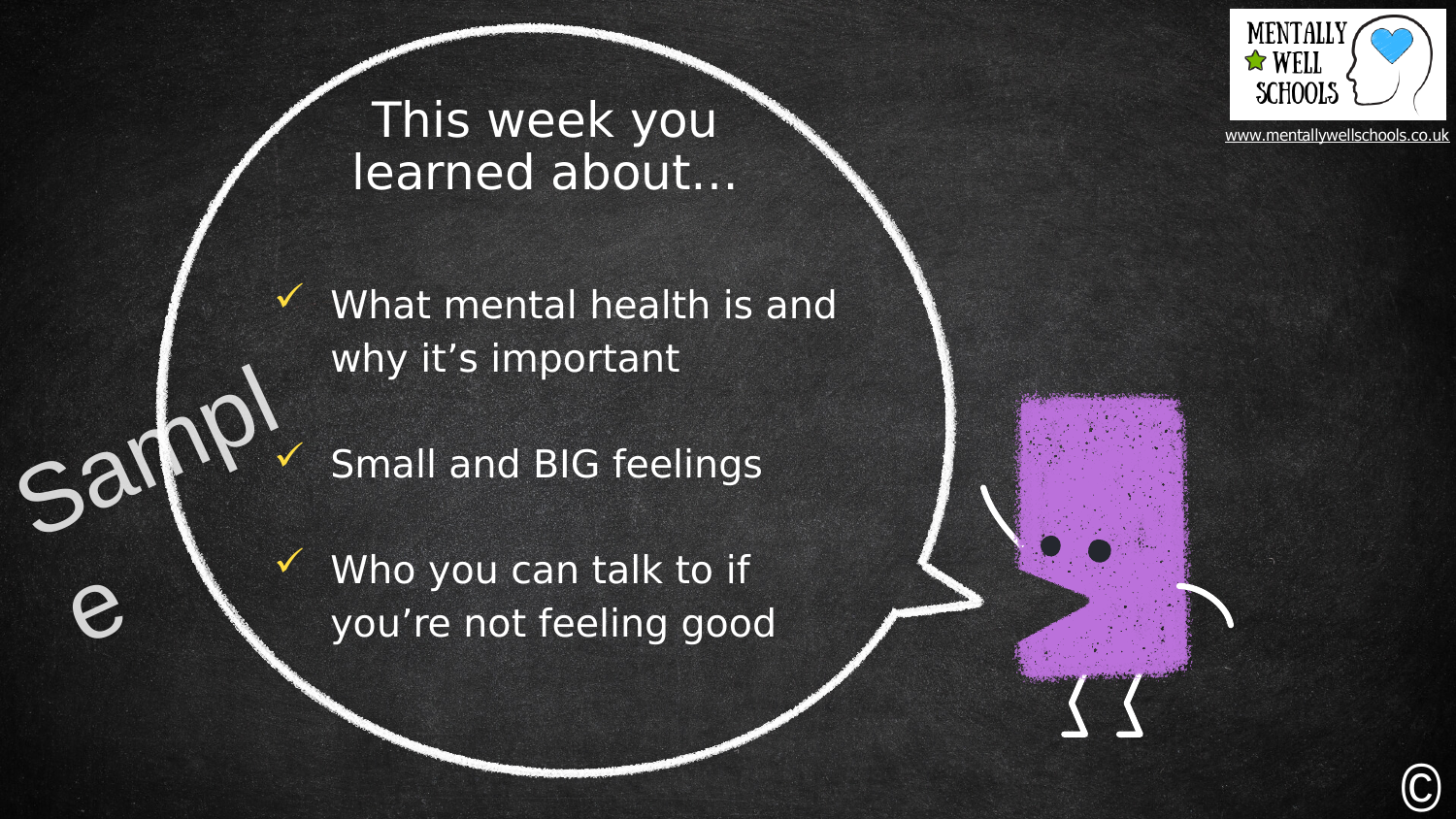

This week you learned about…
What mental health is and why it’s important

Small and BIG feelings

Who you can talk to if you’re not feeling good